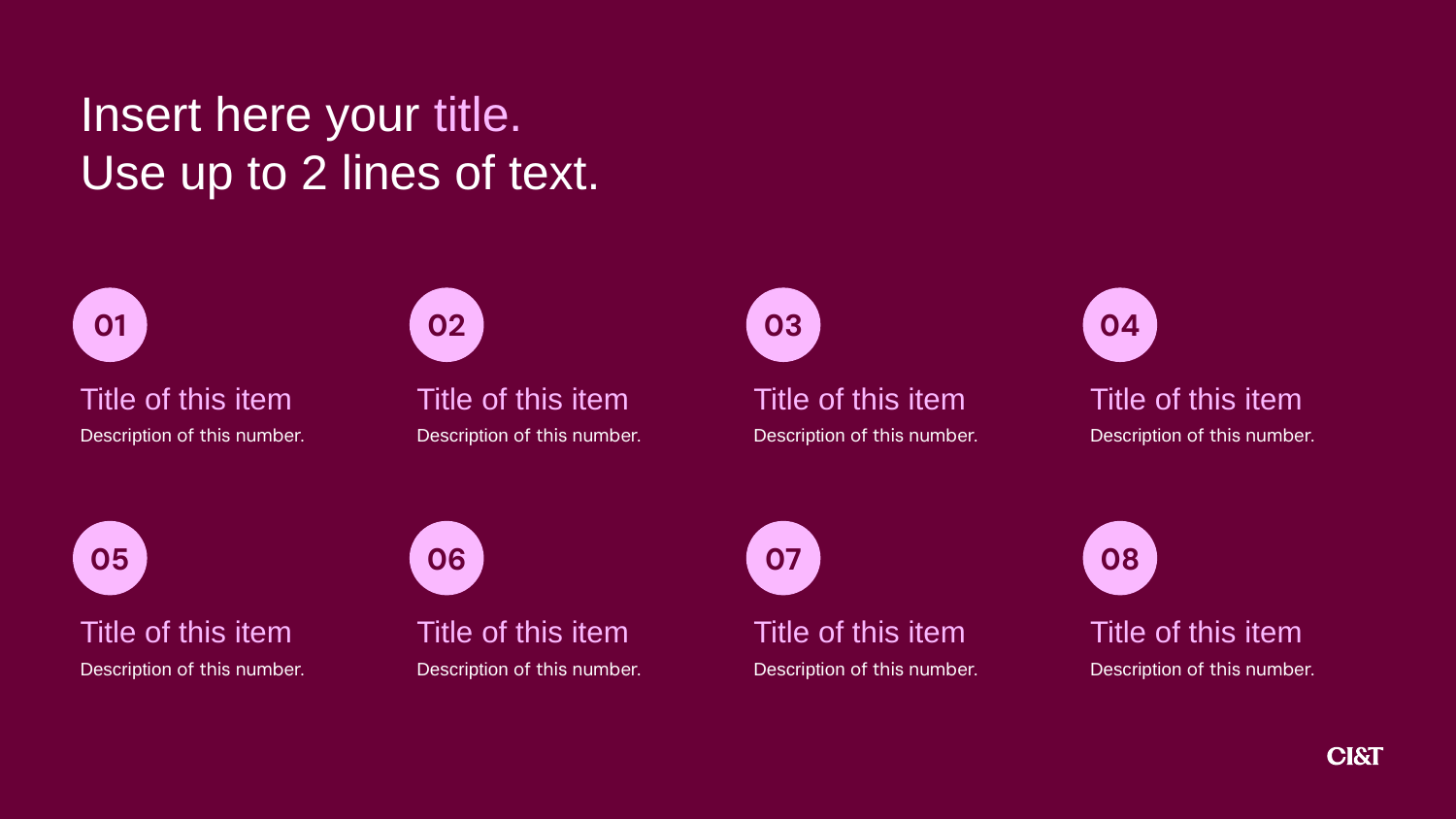

Insert here your title.
Use up to 2 lines of text.

01
02
03
04
Title of this item
Description of this number.
Title of this item
Description of this number.
Title of this item
Description of this number.
Title of this item
Description of this number.

05
06
07
08
Title of this item
Description of this number.
Title of this item
Description of this number.
Title of this item
Description of this number.
Title of this item
Description of this number.